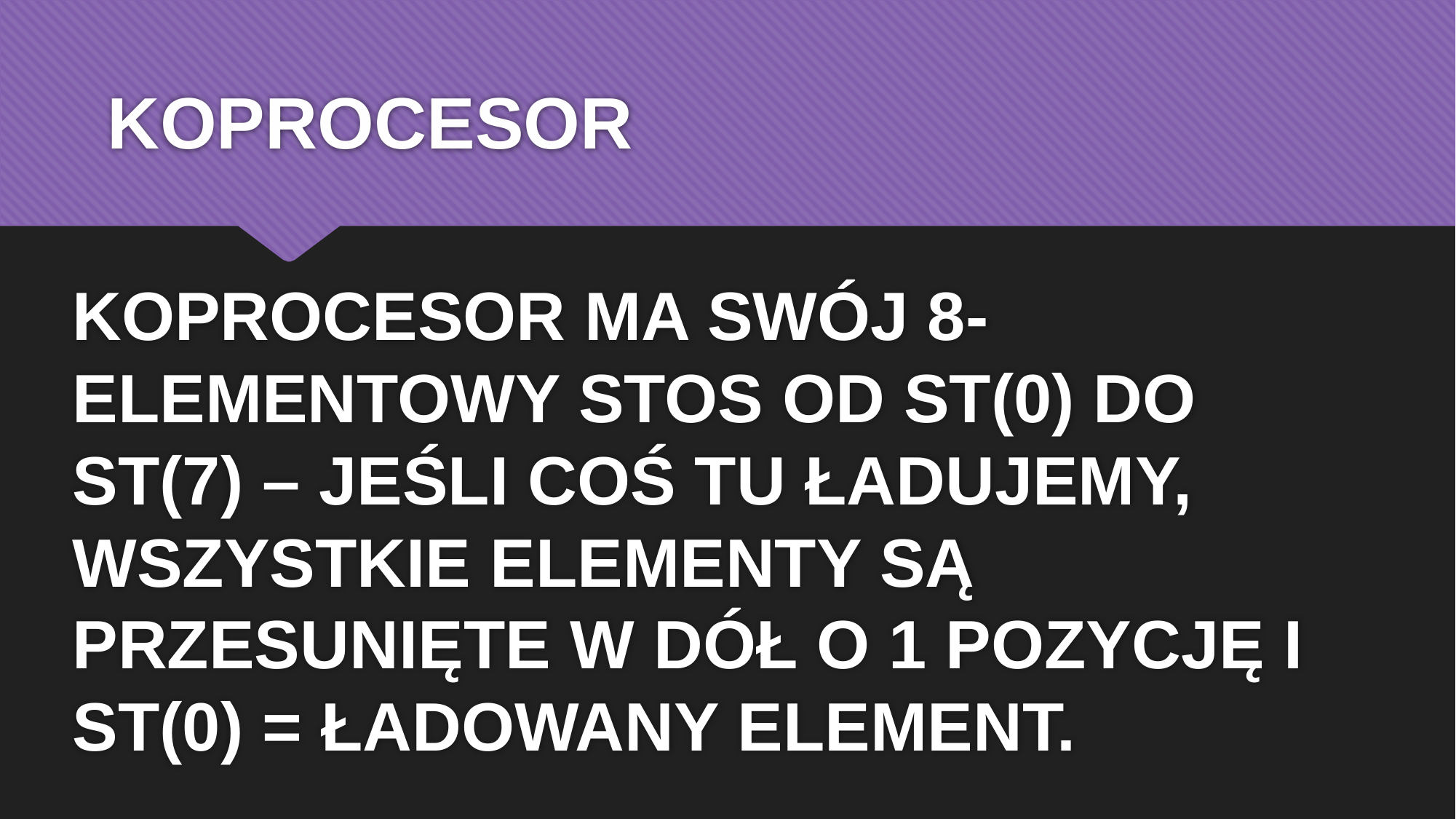

# KOPROCESOR
KOPROCESOR MA SWÓJ 8-ELEMENTOWY STOS OD ST(0) DO ST(7) – JEŚLI COŚ TU ŁADUJEMY, WSZYSTKIE ELEMENTY SĄ PRZESUNIĘTE W DÓŁ O 1 POZYCJĘ I ST(0) = ŁADOWANY ELEMENT.